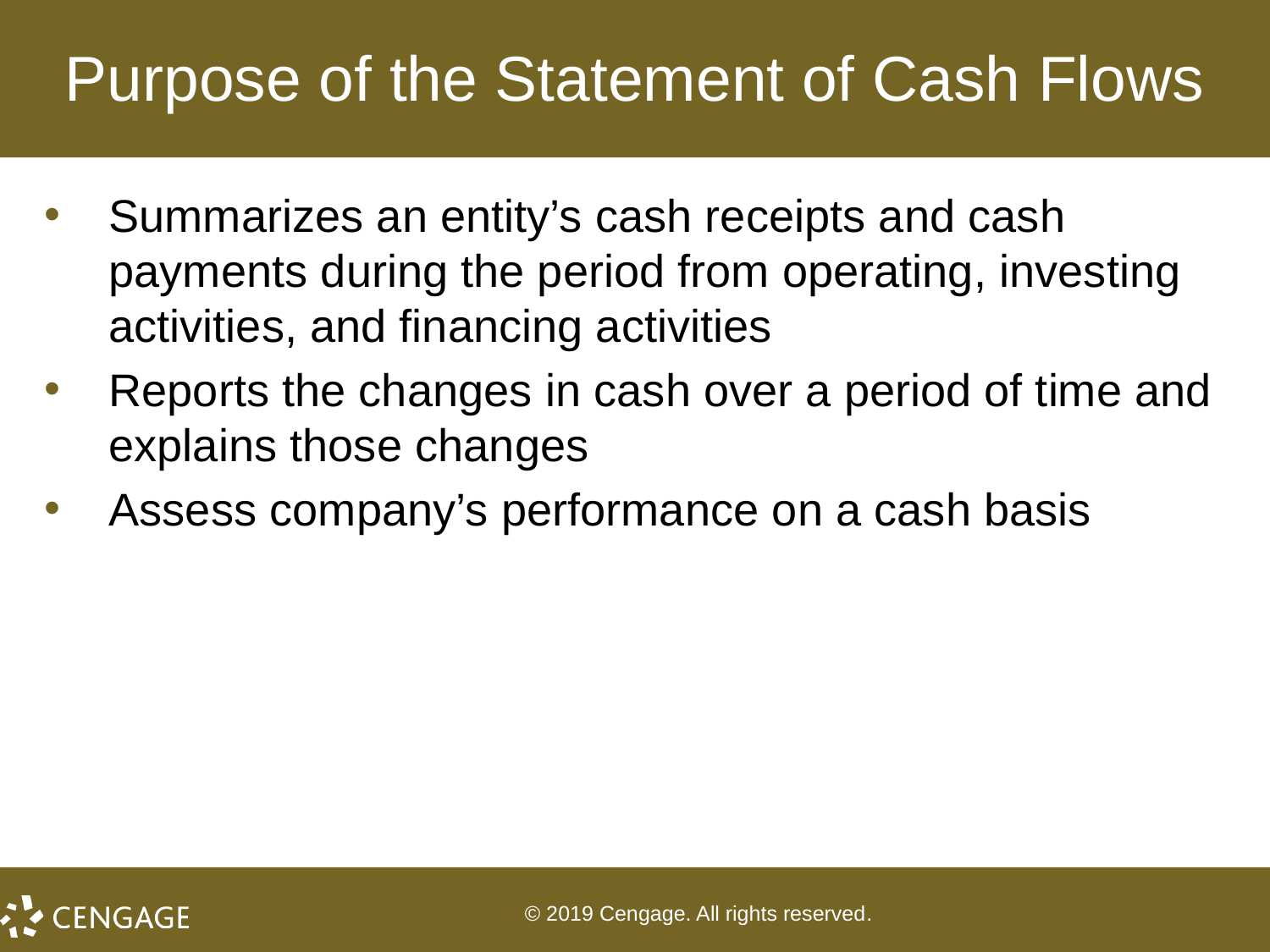

# Purpose of the Statement of Cash Flows
Summarizes an entity’s cash receipts and cash payments during the period from operating, investing activities, and financing activities
Reports the changes in cash over a period of time and explains those changes
Assess company’s performance on a cash basis